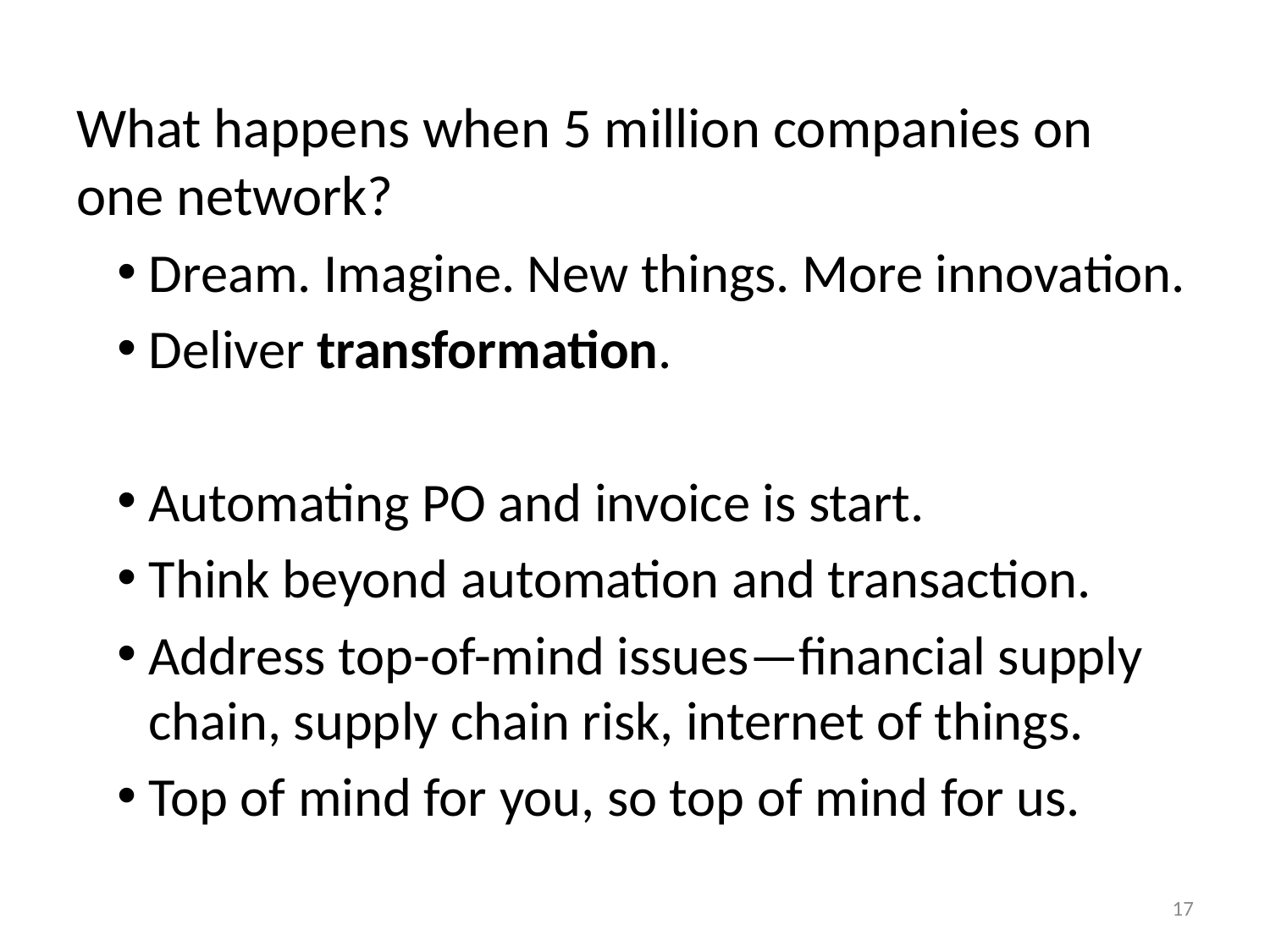

What happens when 5 million companies on one network?
Dream. Imagine. New things. More innovation.
Deliver transformation.

Automating PO and invoice is start.
Think beyond automation and transaction.
Address top-of-mind issues—financial supply chain, supply chain risk, internet of things.
Top of mind for you, so top of mind for us.

17